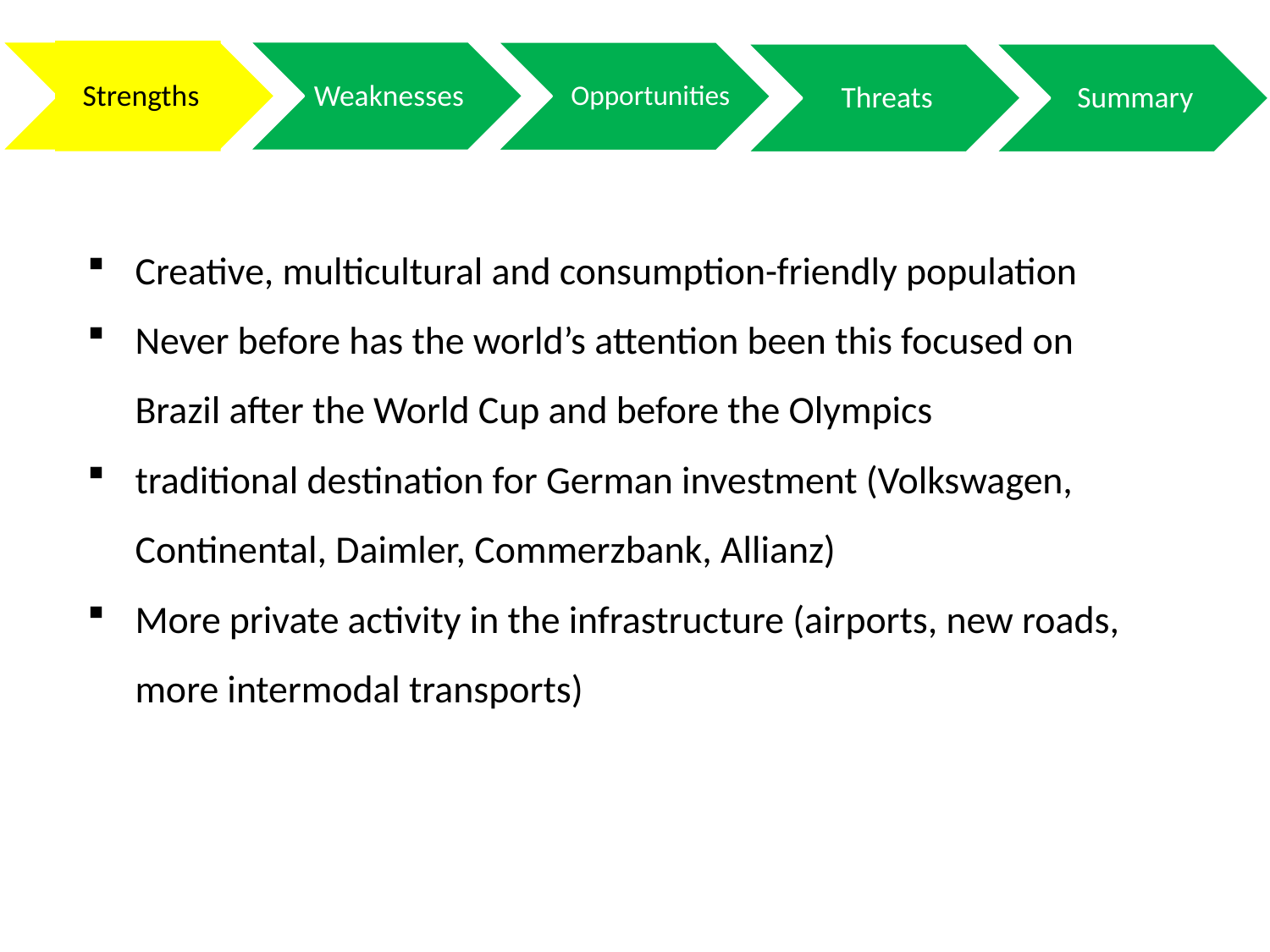

Strengths

Weaknesses

Opportunities

Threats

Summary
Creative, multicultural and consumption-friendly population
Never before has the world’s attention been this focused on Brazil after the World Cup and before the Olympics
traditional destination for German investment (Volkswagen, Continental, Daimler, Commerzbank, Allianz)
More private activity in the infrastructure (airports, new roads, more intermodal transports)